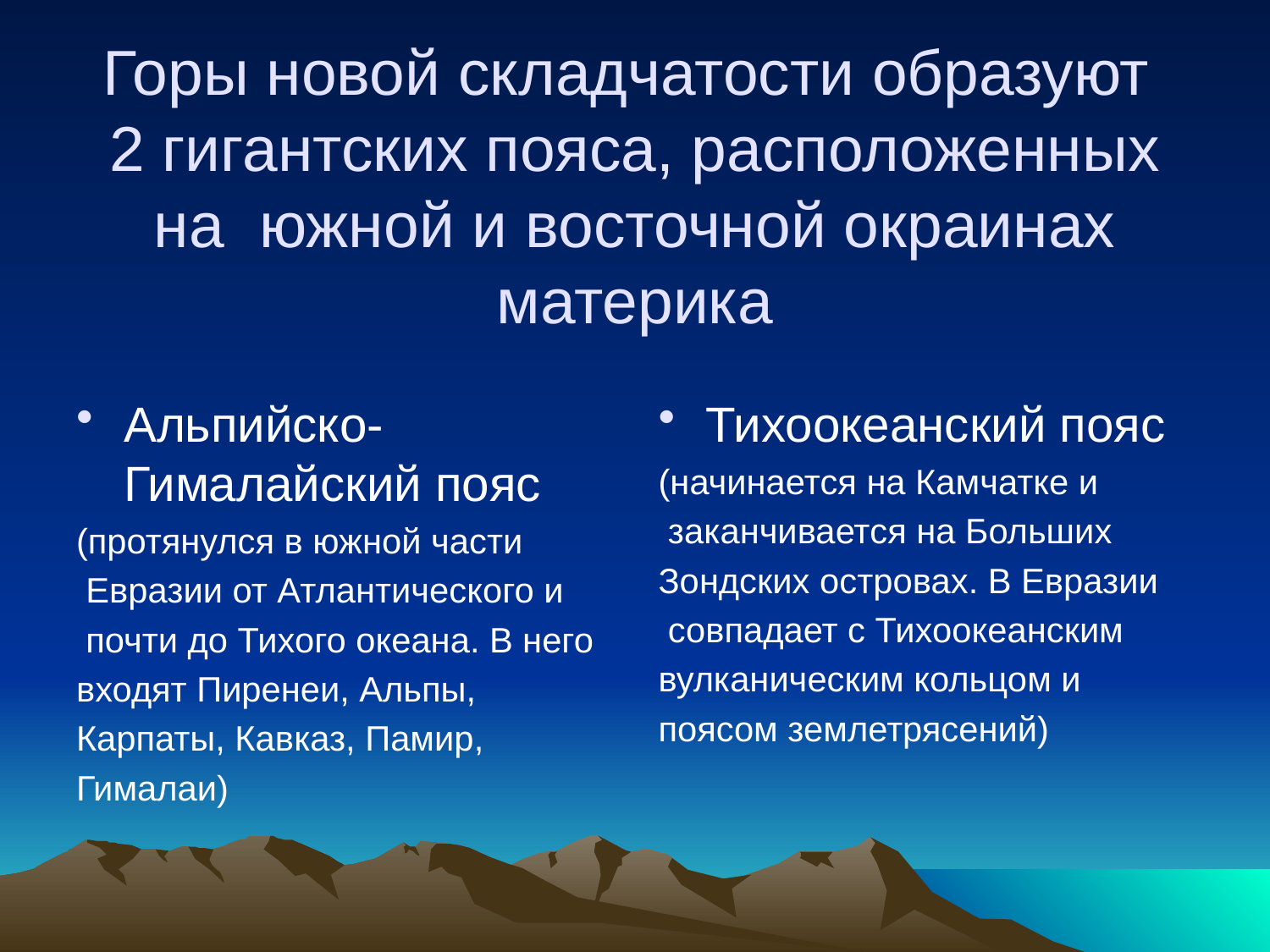

# Горы новой складчатости образуют 2 гигантских пояса, расположенных на  южной и восточной окраинах материка
Альпийско- Гималайский пояс
(протянулся в южной части
 Евразии от Атлантического и
 почти до Тихого океана. В него
входят Пиренеи, Альпы,
Карпаты, Кавказ, Памир,
Гималаи)

Тихоокеанский пояс
(начинается на Камчатке и
 заканчивается на Больших
Зондских островах. В Евразии
 совпадает с Тихоокеанским
вулканическим кольцом и
поясом землетрясений)